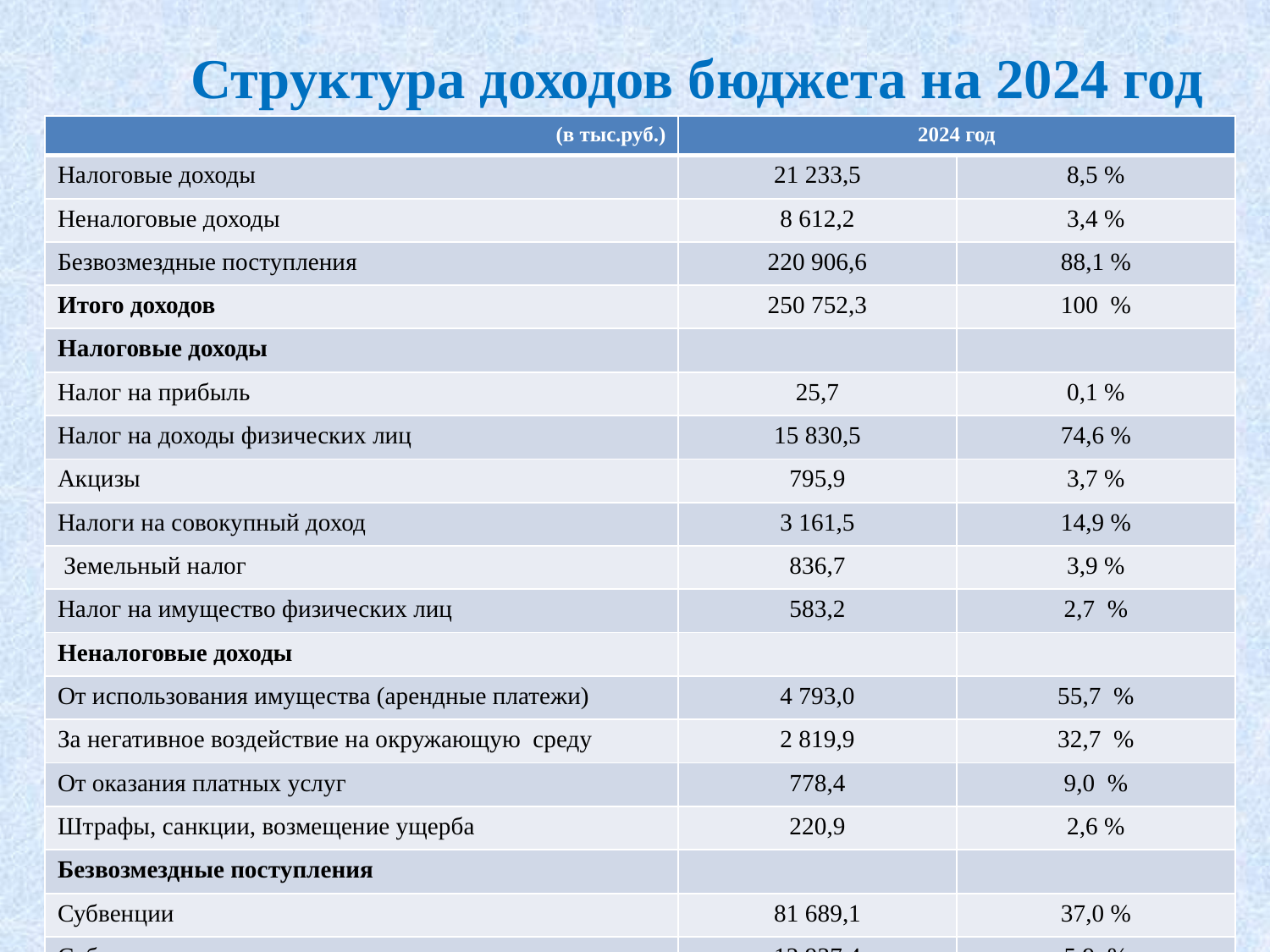

# Структура доходов бюджета на 2024 год
| (в тыс.руб.) | 2024 год |  |
| --- | --- | --- |
| Налоговые доходы | 21 233,5 | 8,5 % |
| Неналоговые доходы | 8 612,2 | 3,4 % |
| Безвозмездные поступления | 220 906,6 | 88,1 % |
| Итого доходов | 250 752,3 | 100 % |
| Налоговые доходы |  |  |
| Налог на прибыль | 25,7 | 0,1 % |
| Налог на доходы физических лиц | 15 830,5 | 74,6 % |
| Акцизы | 795,9 | 3,7 % |
| Налоги на совокупный доход | 3 161,5 | 14,9 % |
| Земельный налог | 836,7 | 3,9 % |
| Налог на имущество физических лиц | 583,2 | 2,7 % |
| Неналоговые доходы |  |  |
| От использования имущества (арендные платежи) | 4 793,0 | 55,7 % |
| За негативное воздействие на окружающую среду | 2 819,9 | 32,7 % |
| От оказания платных услуг | 778,4 | 9,0 % |
| Штрафы, санкции, возмещение ущерба | 220,9 | 2,6 % |
| Безвозмездные поступления |  |  |
| Субвенции | 81 689,1 | 37,0 % |
| Субсидии | 12 937,4 | 5,9 % |
| Дотации | 121 546,1 | 55,0 % |
| ИМБТ | 4 678,1 | 2,1 % |